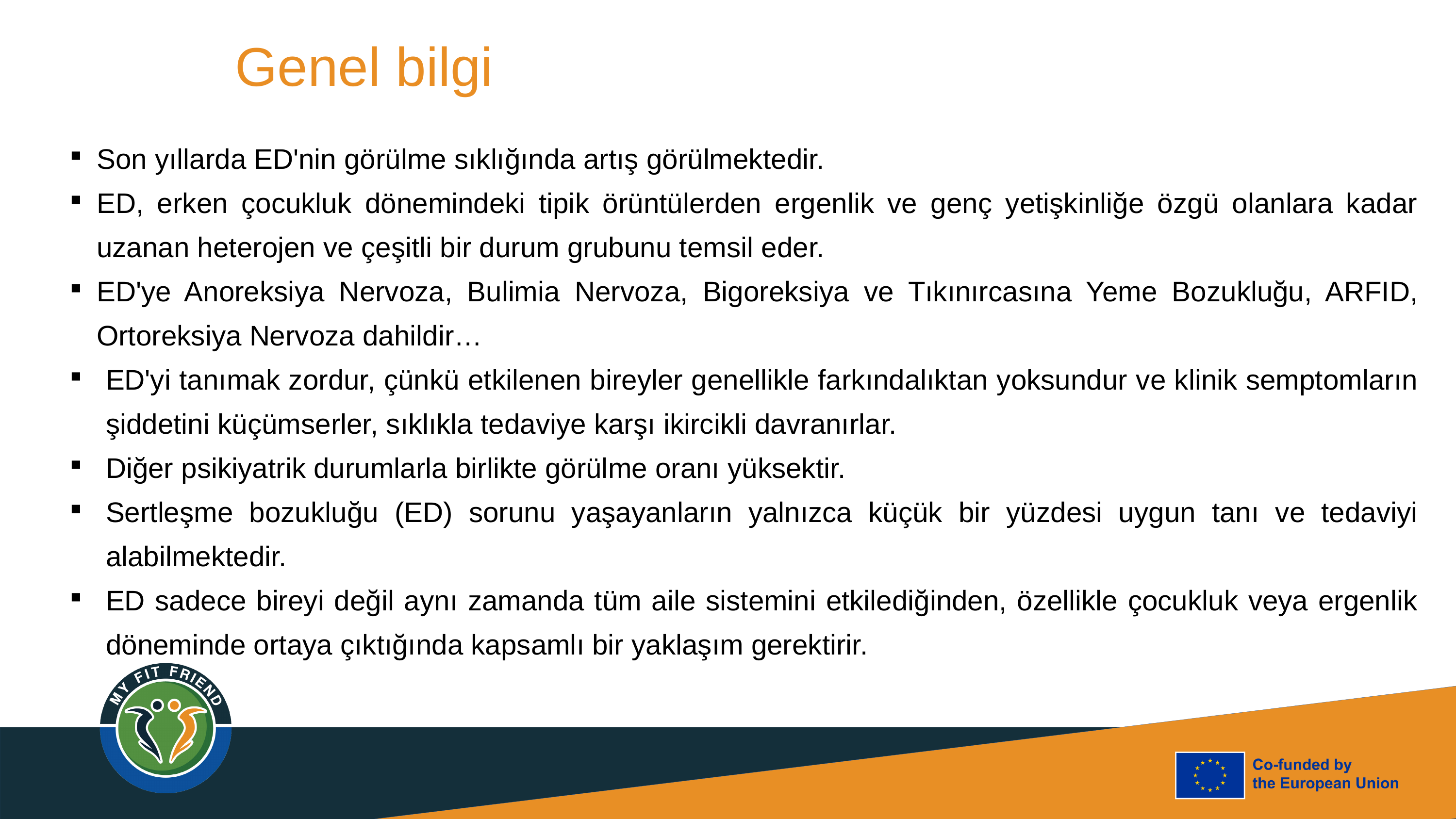

# Genel bilgi
Son yıllarda ED'nin görülme sıklığında artış görülmektedir.
ED, erken çocukluk dönemindeki tipik örüntülerden ergenlik ve genç yetişkinliğe özgü olanlara kadar uzanan heterojen ve çeşitli bir durum grubunu temsil eder.
ED'ye Anoreksiya Nervoza, Bulimia Nervoza, Bigoreksiya ve Tıkınırcasına Yeme Bozukluğu, ARFID, Ortoreksiya Nervoza dahildir…
ED'yi tanımak zordur, çünkü etkilenen bireyler genellikle farkındalıktan yoksundur ve klinik semptomların şiddetini küçümserler, sıklıkla tedaviye karşı ikircikli davranırlar.
Diğer psikiyatrik durumlarla birlikte görülme oranı yüksektir.
Sertleşme bozukluğu (ED) sorunu yaşayanların yalnızca küçük bir yüzdesi uygun tanı ve tedaviyi alabilmektedir.
ED sadece bireyi değil aynı zamanda tüm aile sistemini etkilediğinden, özellikle çocukluk veya ergenlik döneminde ortaya çıktığında kapsamlı bir yaklaşım gerektirir.